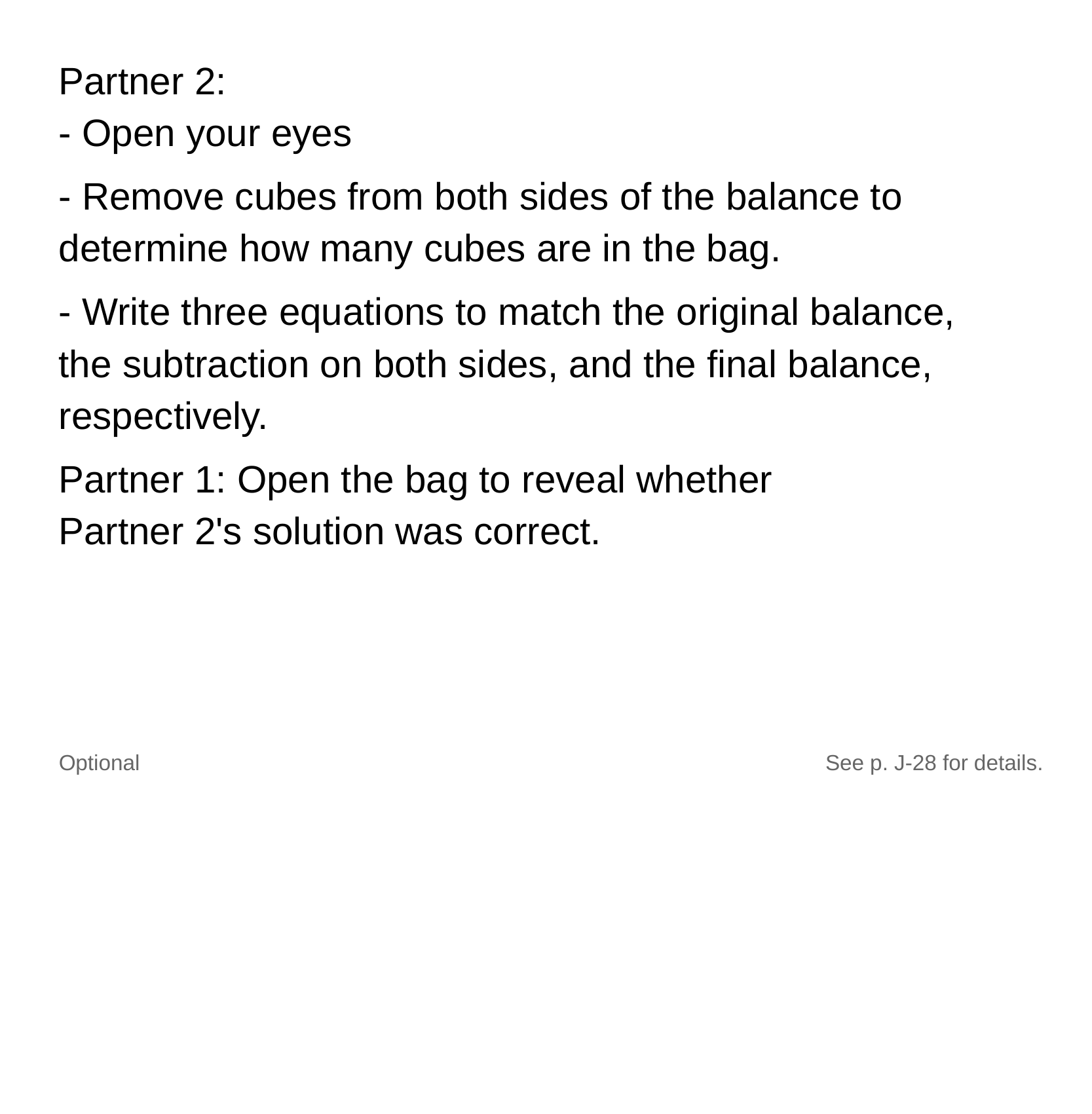

Partner 2:
- Open your eyes
- Remove cubes from both sides of the balance to determine how many cubes are in the bag.
- Write three equations to match the original balance, the subtraction on both sides, and the final balance, respectively.
Partner 1: Open the bag to reveal whether
​Partner 2's solution was correct.
Optional
See p. J-28 for details.